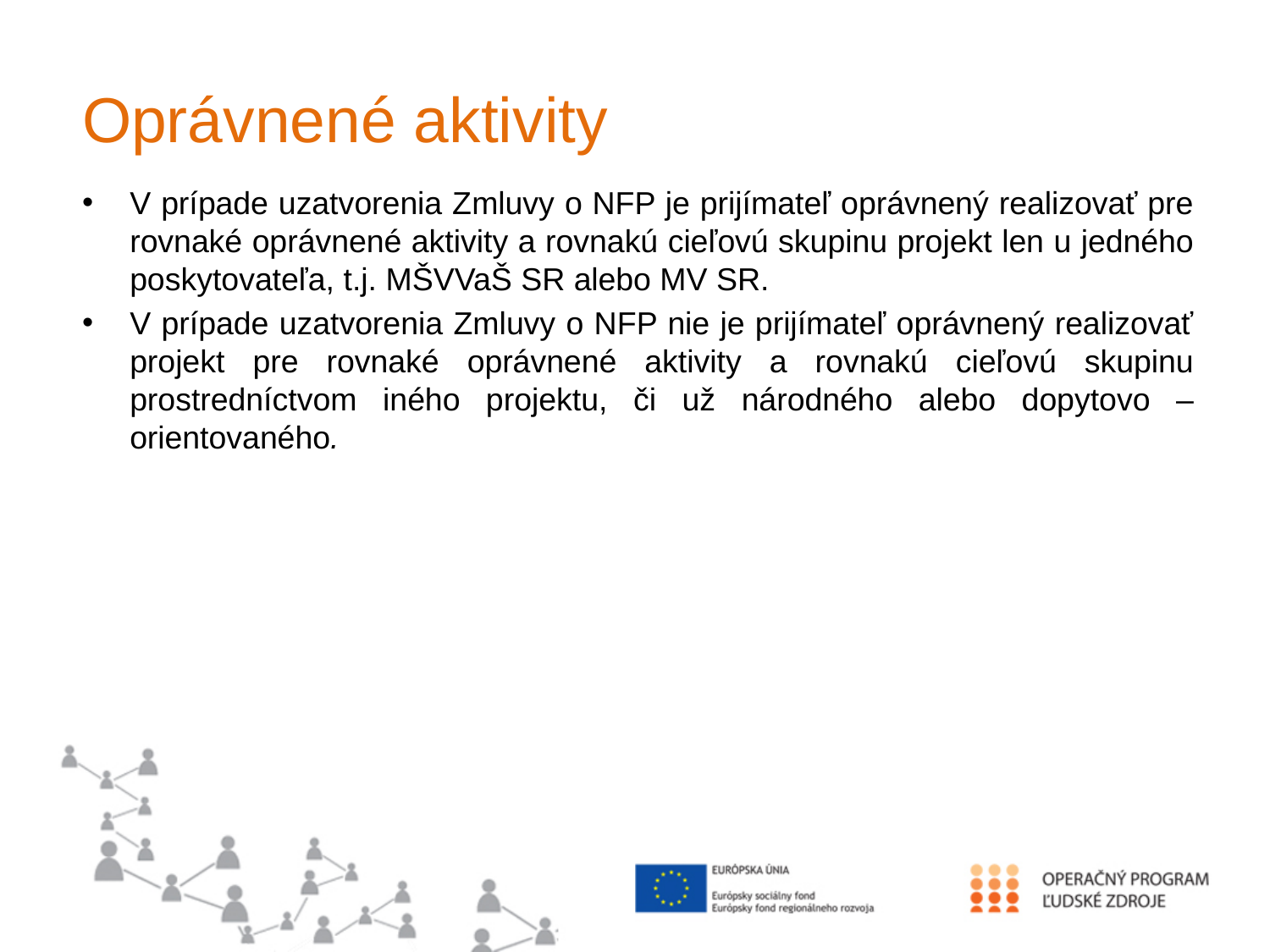

# Oprávnené aktivity
V prípade uzatvorenia Zmluvy o NFP je prijímateľ oprávnený realizovať pre rovnaké oprávnené aktivity a rovnakú cieľovú skupinu projekt len u jedného poskytovateľa, t.j. MŠVVaŠ SR alebo MV SR.
V prípade uzatvorenia Zmluvy o NFP nie je prijímateľ oprávnený realizovať projekt pre rovnaké oprávnené aktivity a rovnakú cieľovú skupinu prostredníctvom iného projektu, či už národného alebo dopytovo –orientovaného.